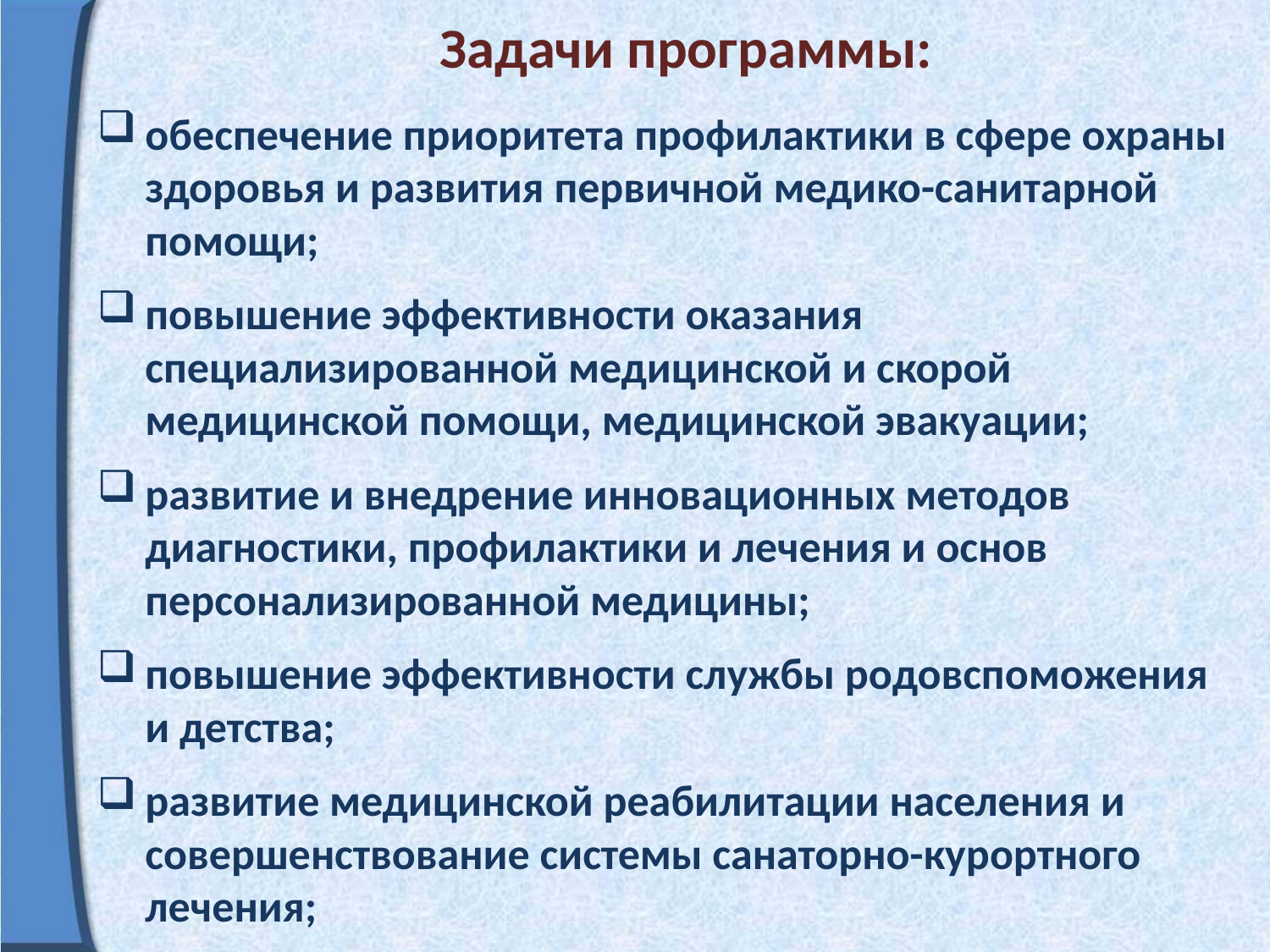

Задачи программы:
обеспечение приоритета профилактики в сфере охраны здоровья и развития первичной медико-санитарной помощи;
повышение эффективности оказания специализированной медицинской и скорой медицинской помощи, медицинской эвакуации;
развитие и внедрение инновационных методов диагностики, профилактики и лечения и основ персонализированной медицины;
повышение эффективности службы родовспоможения и детства;
развитие медицинской реабилитации населения и совершенствование системы санаторно-курортного лечения;